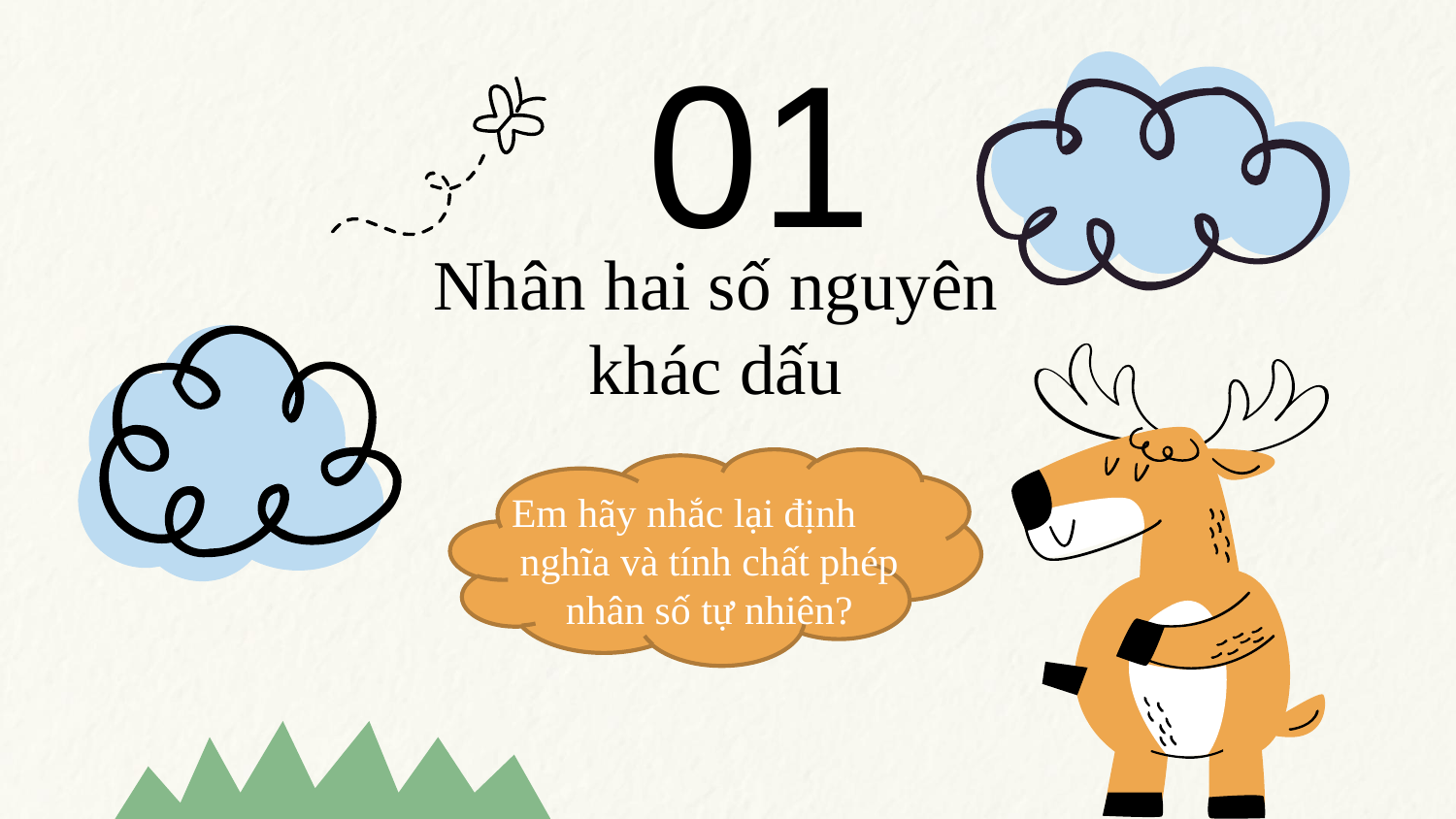

01

# Nhân hai số nguyên khác dấu

Em hãy nhắc lại định nghĩa và tính chất phép nhân số tự nhiên?